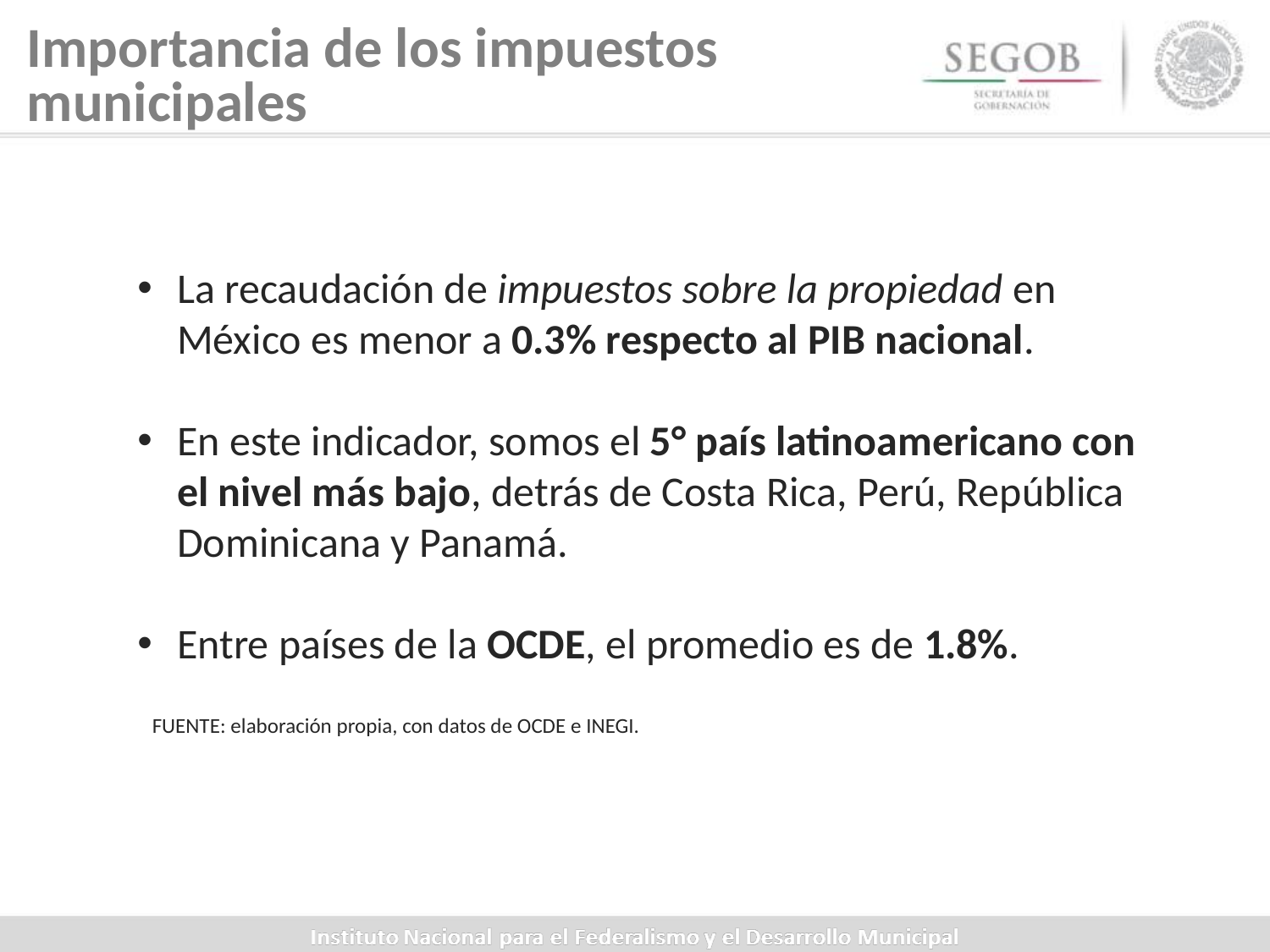

Importancia de los impuestos municipales
La recaudación de impuestos sobre la propiedad en México es menor a 0.3% respecto al PIB nacional.

En este indicador, somos el 5° país latinoamericano con el nivel más bajo, detrás de Costa Rica, Perú, República Dominicana y Panamá.

Entre países de la OCDE, el promedio es de 1.8%.
FUENTE: elaboración propia, con datos de OCDE e INEGI.